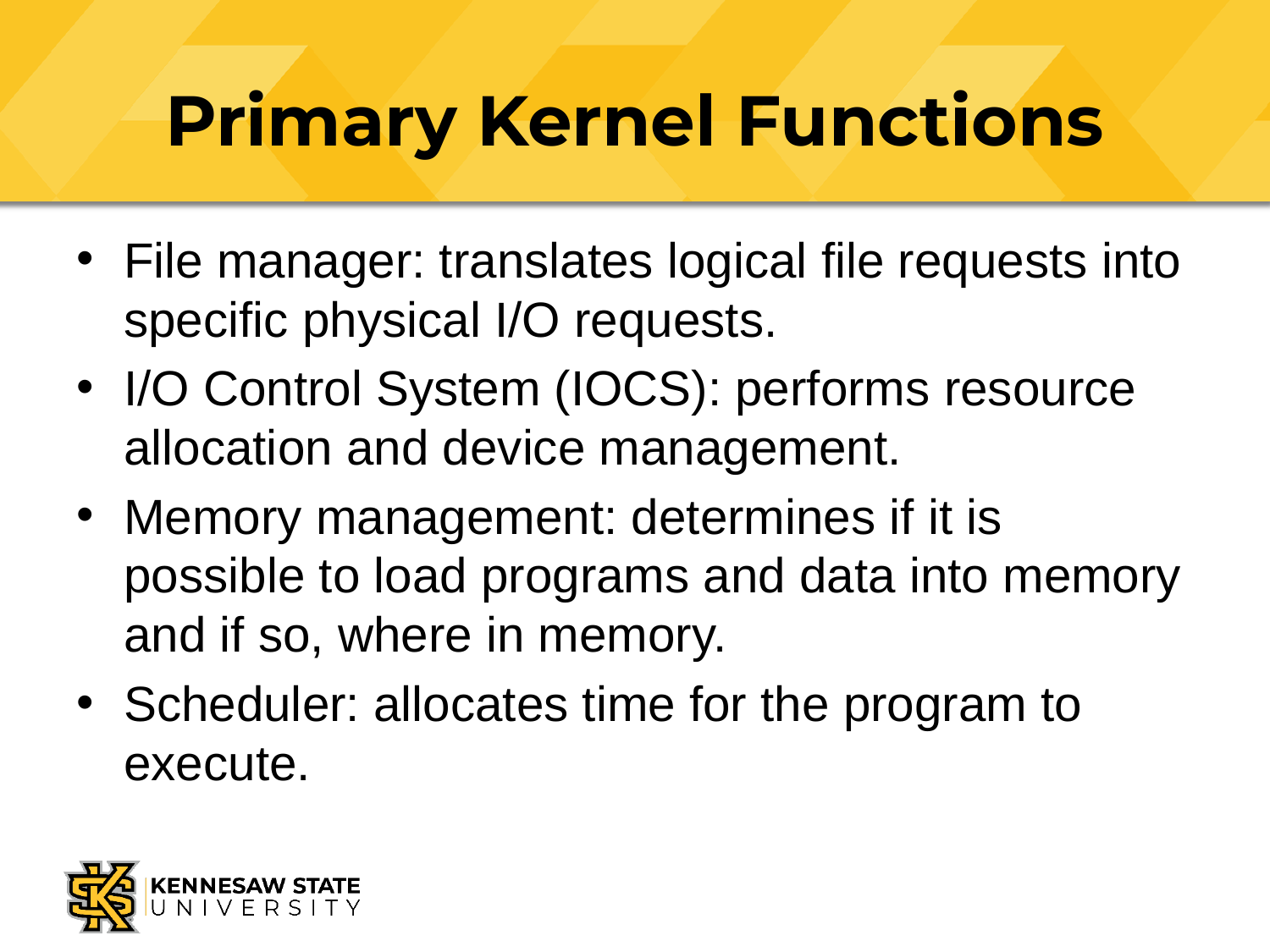

# Primary Kernel Functions
File manager: translates logical file requests into specific physical I/O requests.
I/O Control System (IOCS): performs resource allocation and device management.
Memory management: determines if it is possible to load programs and data into memory and if so, where in memory.
Scheduler: allocates time for the program to execute.